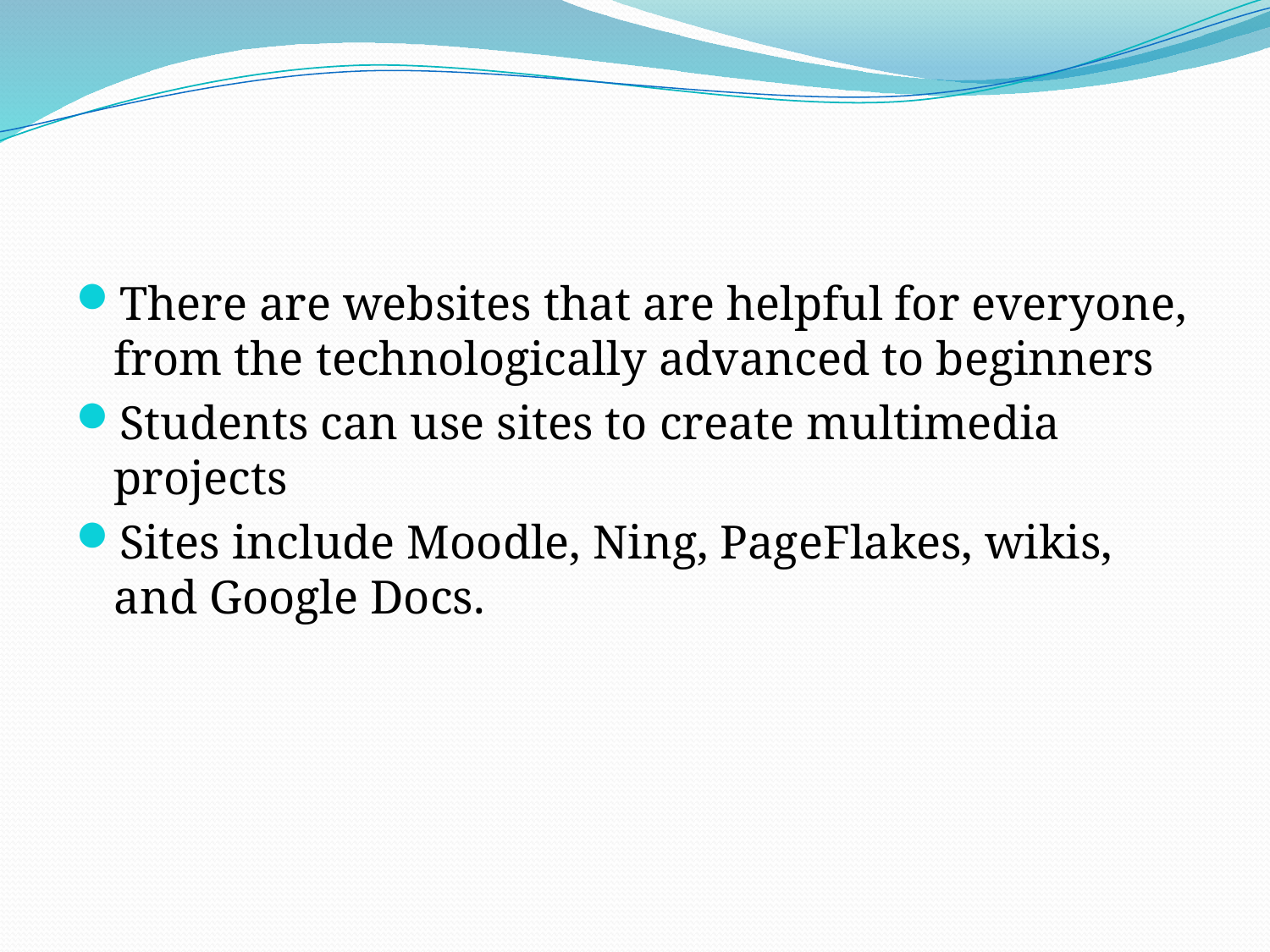

#
There are websites that are helpful for everyone, from the technologically advanced to beginners
Students can use sites to create multimedia projects
Sites include Moodle, Ning, PageFlakes, wikis, and Google Docs.